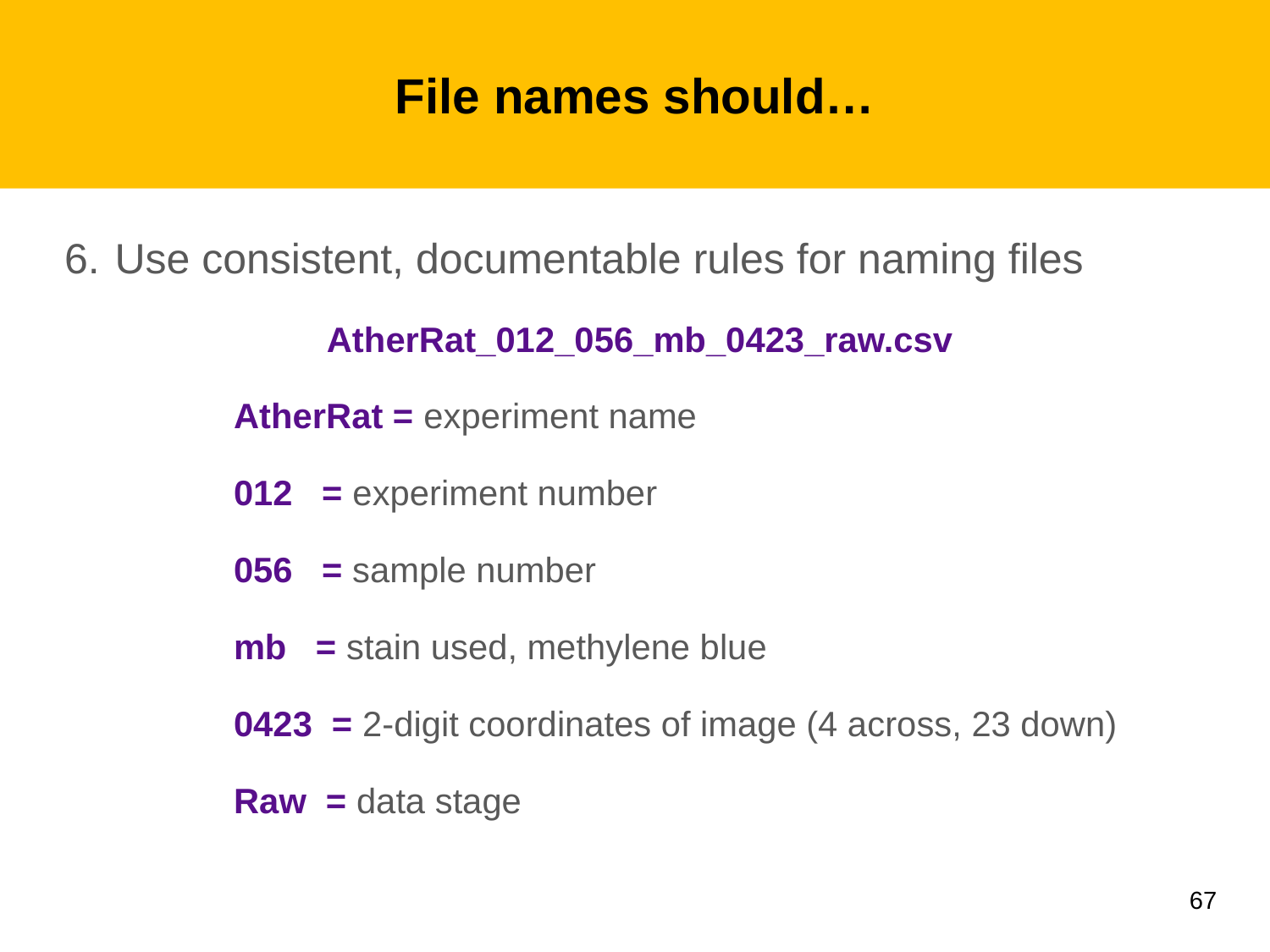

# File names should…
Use consistent, documentable rules for naming files
 AtherRat_012_056_mb_0423_raw.csv
AtherRat = experiment name
012   = experiment number
056   = sample number
mb   = stain used, methylene blue
0423  = 2-digit coordinates of image (4 across, 23 down)
Raw  = data stage

67